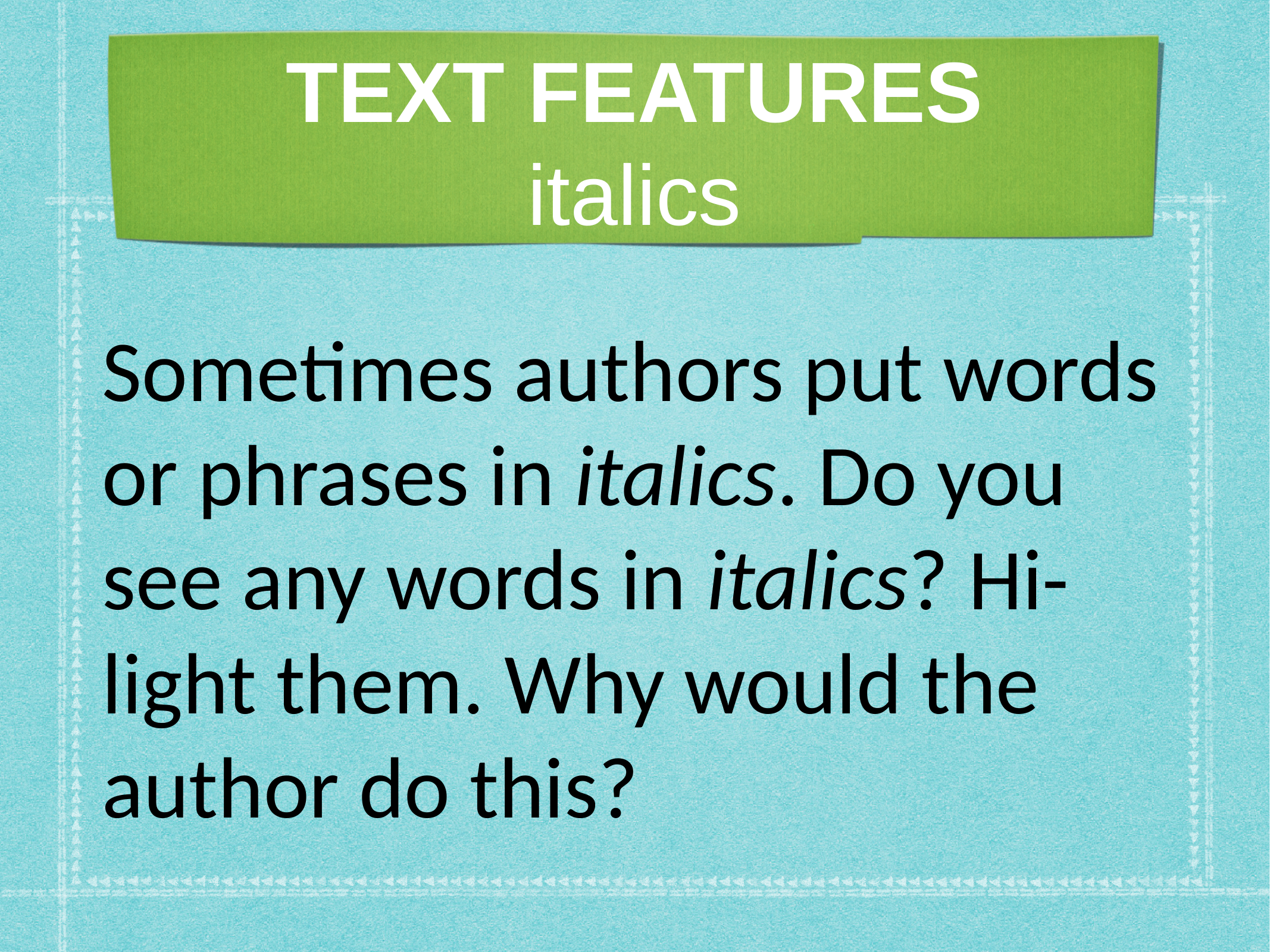

# TEXT FEATURES
italics
Sometimes authors put words or phrases in italics. Do you see any words in italics? Hi-light them. Why would the author do this?